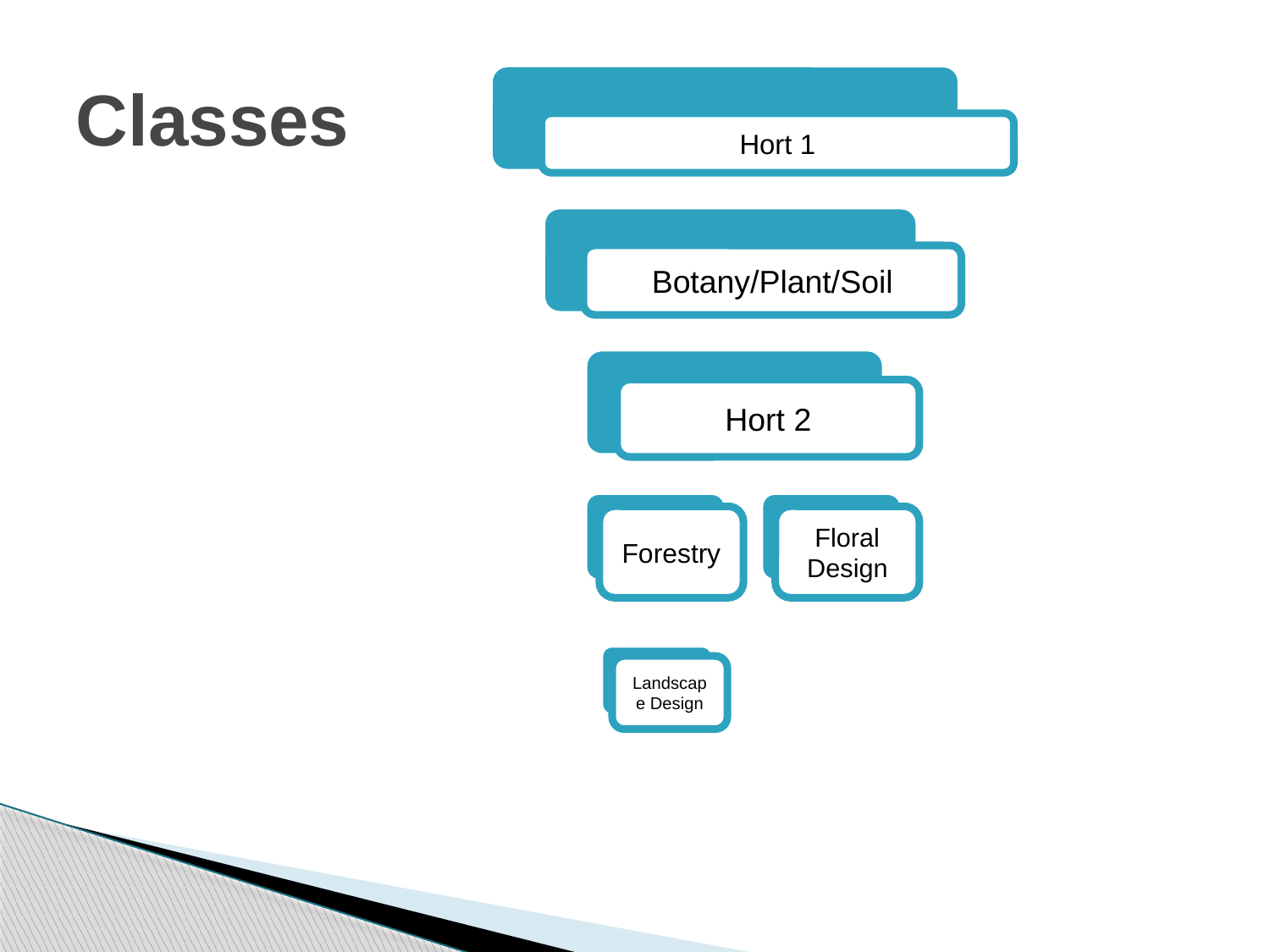

# Classes
Hort 1
Botany/Plant/Soil
Hort 2
Landscape Design
Floral Design
Forestry